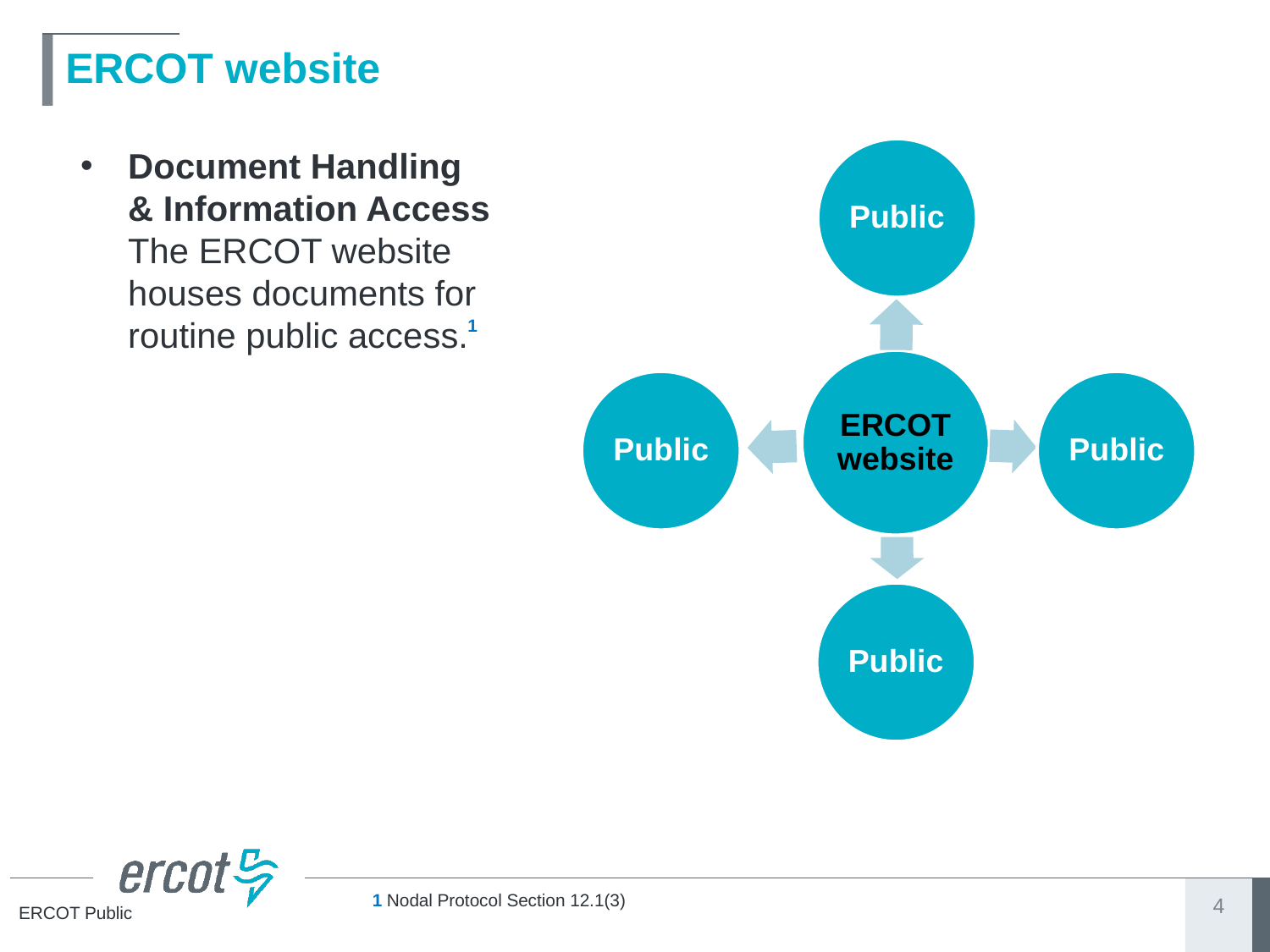

# ERCOT website
Document Handling & Information Access
The ERCOT website houses documents for routine public access.
ERCOT website

Public

Public

Public

Public
1
	1 Nodal Protocol Section 12.1(3)
4